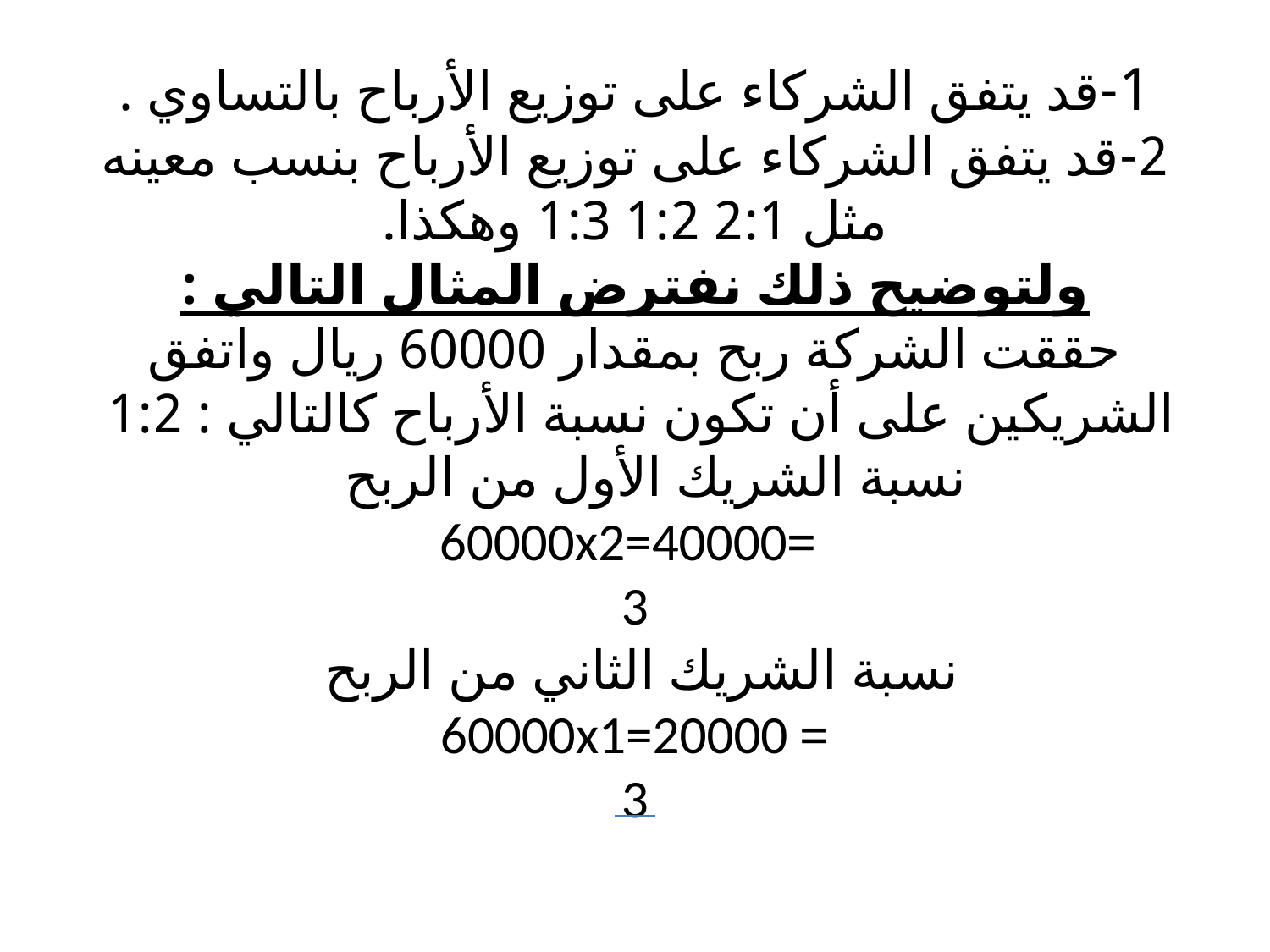

# 1-قد يتفق الشركاء على توزيع الأرباح بالتساوي . 2-قد يتفق الشركاء على توزيع الأرباح بنسب معينه مثل 2:1 1:2 1:3 وهكذا. ولتوضيح ذلك نفترض المثال التالي : حققت الشركة ربح بمقدار 60000 ريال واتفق الشريكين على أن تكون نسبة الأرباح كالتالي : 1:2 نسبة الشريك الأول من الربح =60000x2=40000 3 نسبة الشريك الثاني من الربح =60000x1=20000 3